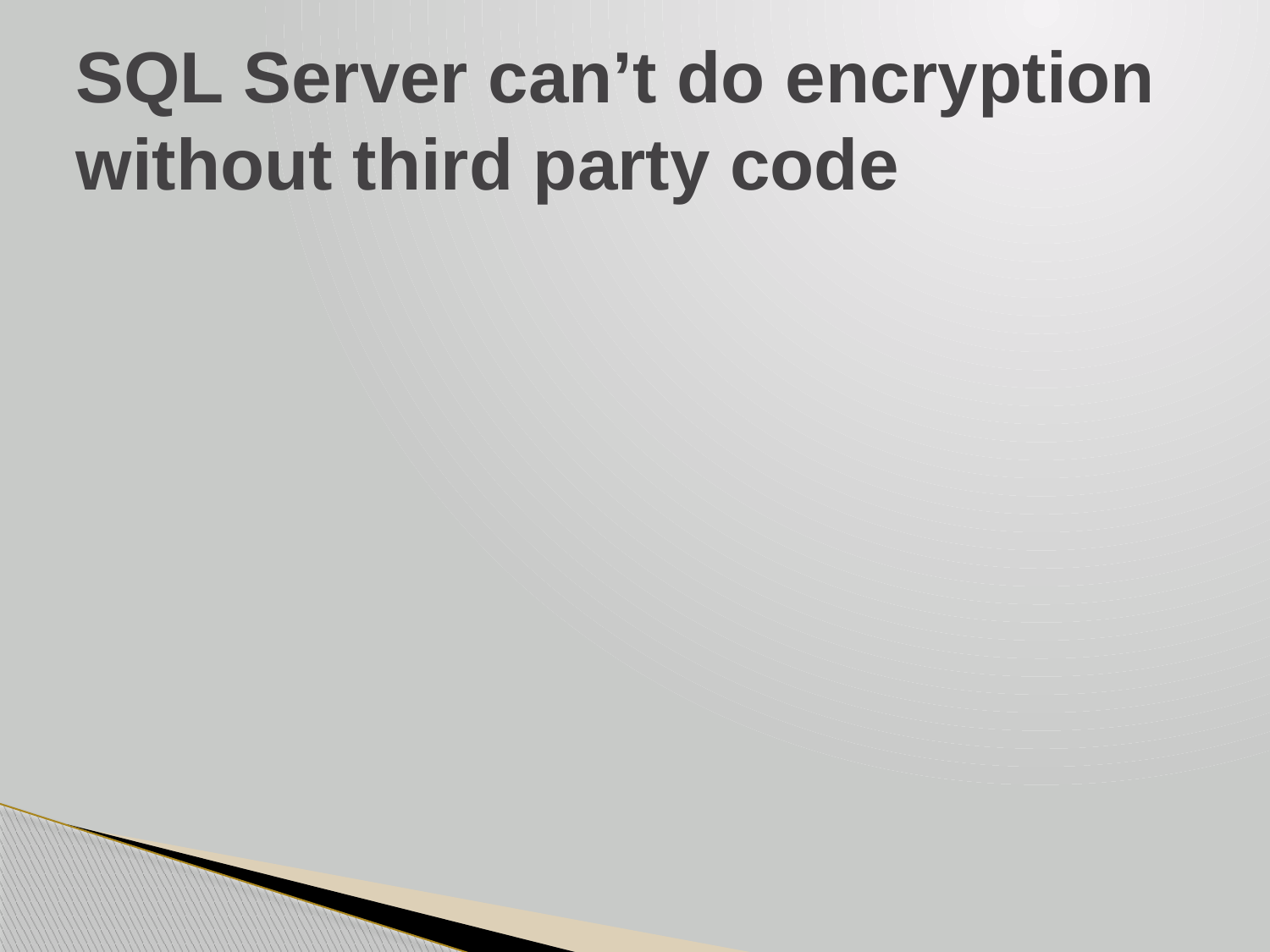

# SQL Server can’t do encryption without third party code